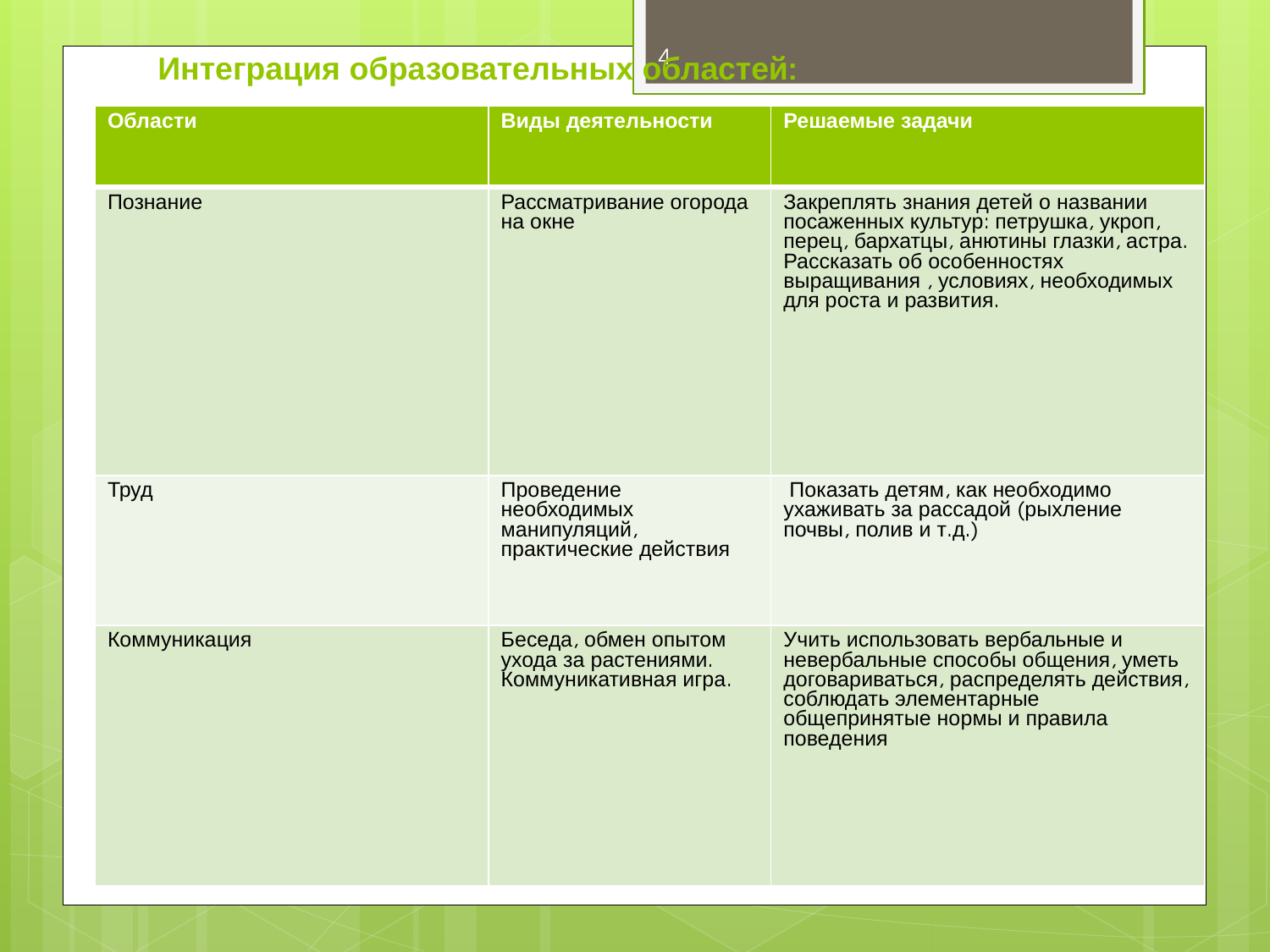

# Интеграция образовательных областей:
4
| Области | Виды деятельности | Решаемые задачи |
| --- | --- | --- |
| Познание | Рассматривание огорода на окне | Закреплять знания детей о названии посаженных культур: петрушка, укроп, перец, бархатцы, анютины глазки, астра. Рассказать об особенностях выращивания , условиях, необходимых для роста и развития. |
| Труд | Проведение необходимых манипуляций, практические действия | Показать детям, как необходимо ухаживать за рассадой (рыхление почвы, полив и т.д.) |
| Коммуникация | Беседа, обмен опытом ухода за растениями. Коммуникативная игра. | Учить использовать вербальные и невербальные способы общения, уметь договариваться, распределять действия, соблюдать элементарные общепринятые нормы и правила поведения |